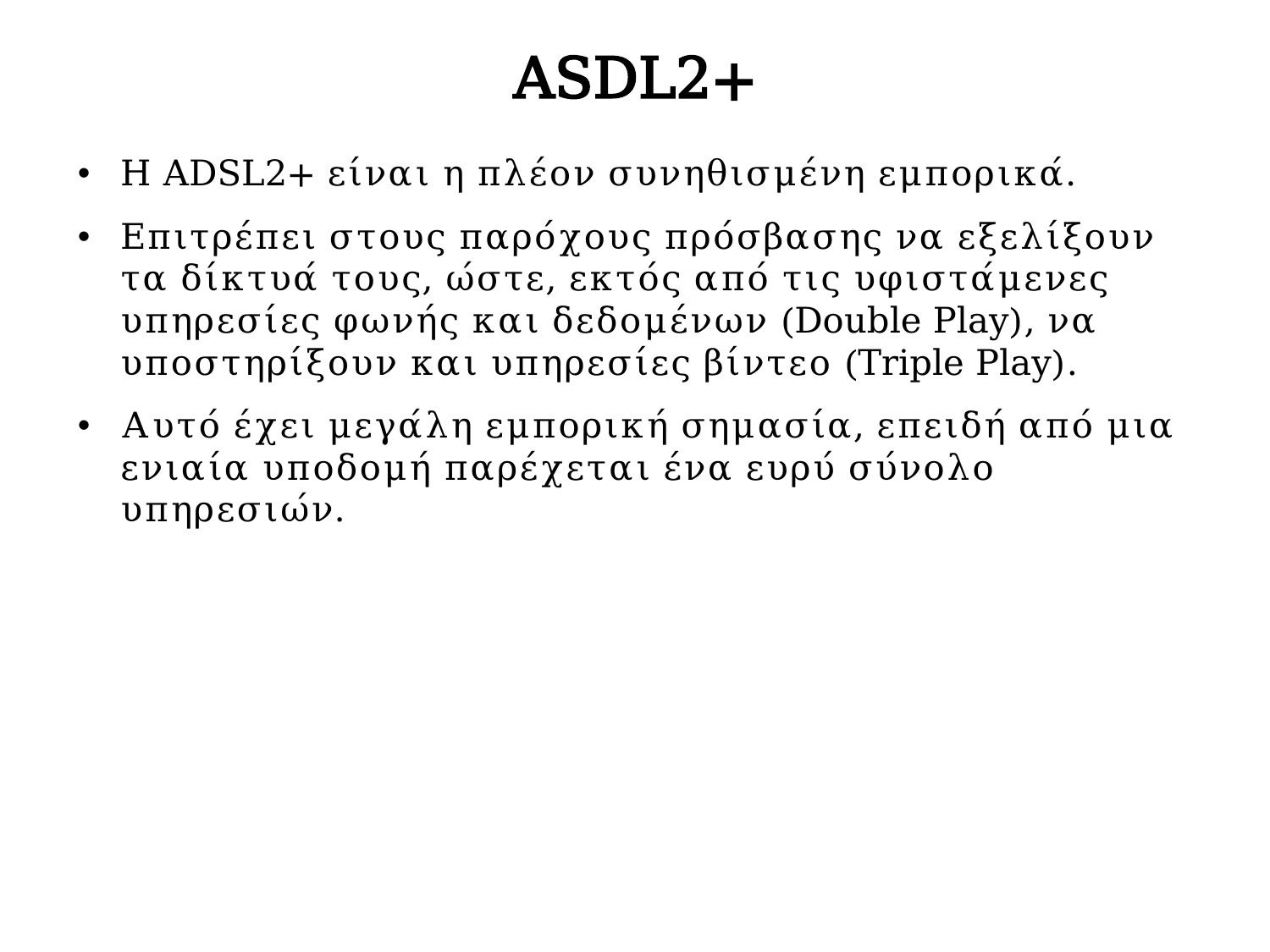

# ASDL2+
Η ADSL2+ είναι η πλέον συνηθισμένη εμπορικά.
Επιτρέπει στους παρόχους πρόσβασης να εξελίξουν τα δίκτυά τους, ώστε, εκτός από τις υφιστάμενες υπηρεσίες φωνής και δεδομένων (Double Play), να υποστηρίξουν και υπηρεσίες βίντεο (Triple Play).
Αυτό έχει μεγάλη εμπορική σημασία, επειδή από μια ενιαία υποδομή παρέχεται ένα ευρύ σύνολο υπηρεσιών.